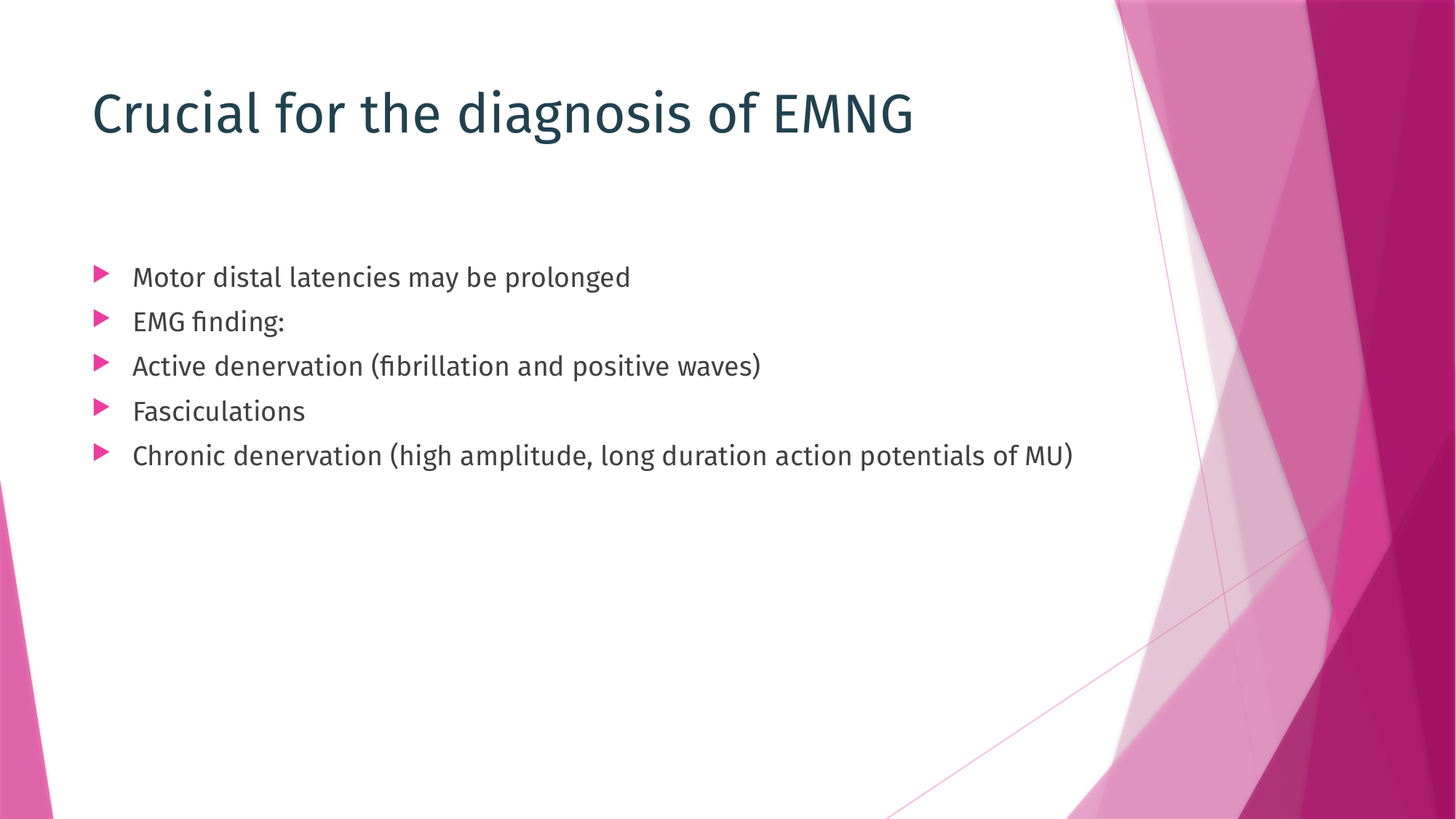

# Crucial for the diagnosis of EMNG
Motor distal latencies may be prolonged
EMG finding:
Active denervation (fibrillation and positive waves)
Fasciculations
Chronic denervation (high amplitude, long duration action potentials of MU)